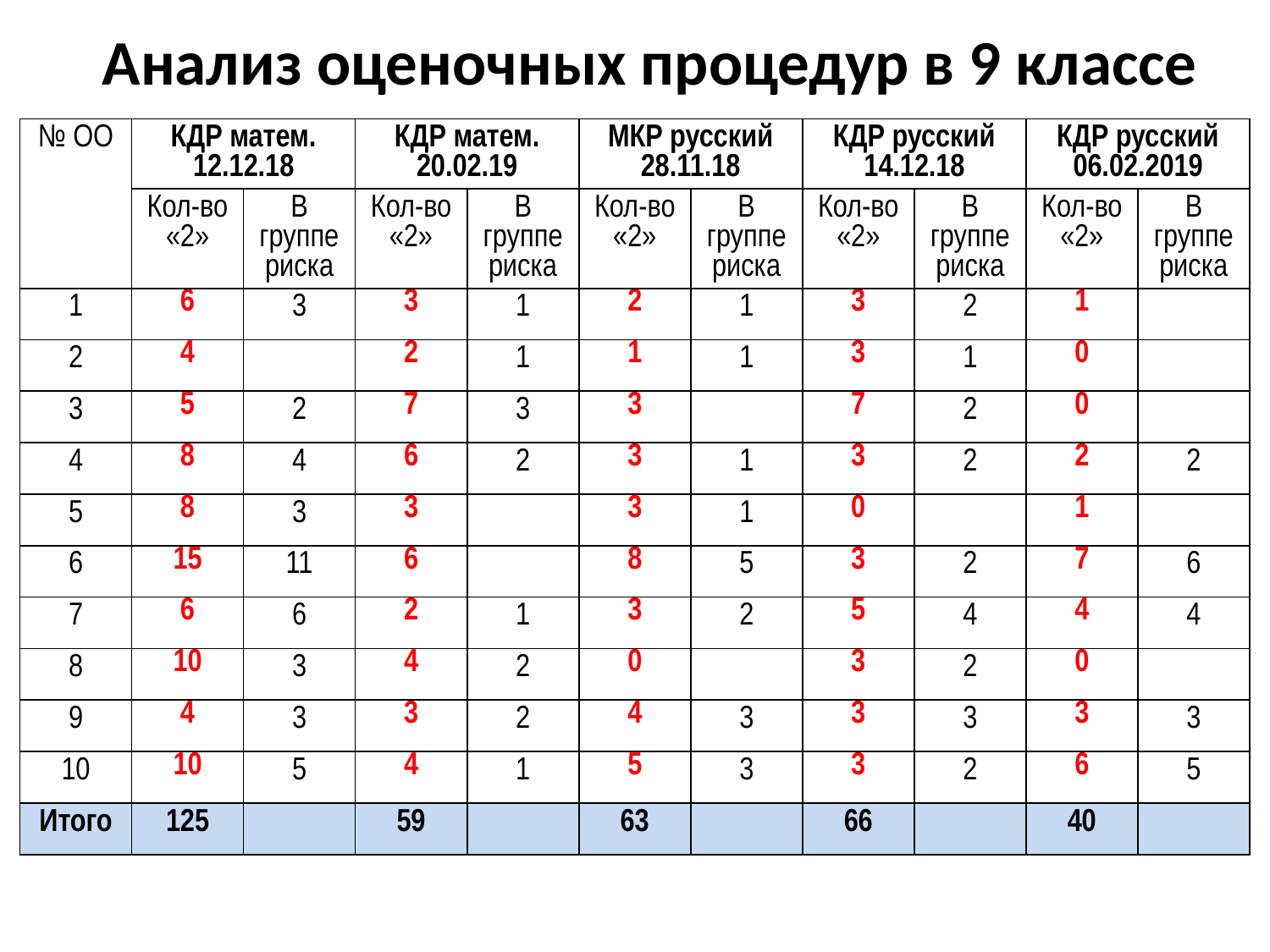

# Анализ оценочных процедур в 9 классе
| № ОО | КДР матем. 12.12.18 |  | КДР матем. 20.02.19 |  | МКР русский 28.11.18 |  | КДР русский 14.12.18 |  | КДР русский 06.02.2019 |  |
| --- | --- | --- | --- | --- | --- | --- | --- | --- | --- | --- |
|  | Кол-во «2» | В группе риска | Кол-во «2» | В группе риска | Кол-во «2» | В группе риска | Кол-во «2» | В группе риска | Кол-во «2» | В группе риска |
| 1 | 6 | 3 | 3 | 1 | 2 | 1 | 3 | 2 | 1 |  |
| 2 | 4 |  | 2 | 1 | 1 | 1 | 3 | 1 | 0 |  |
| 3 | 5 | 2 | 7 | 3 | 3 |  | 7 | 2 | 0 |  |
| 4 | 8 | 4 | 6 | 2 | 3 | 1 | 3 | 2 | 2 | 2 |
| 5 | 8 | 3 | 3 |  | 3 | 1 | 0 |  | 1 |  |
| 6 | 15 | 11 | 6 |  | 8 | 5 | 3 | 2 | 7 | 6 |
| 7 | 6 | 6 | 2 | 1 | 3 | 2 | 5 | 4 | 4 | 4 |
| 8 | 10 | 3 | 4 | 2 | 0 |  | 3 | 2 | 0 |  |
| 9 | 4 | 3 | 3 | 2 | 4 | 3 | 3 | 3 | 3 | 3 |
| 10 | 10 | 5 | 4 | 1 | 5 | 3 | 3 | 2 | 6 | 5 |
| Итого | 125 |  | 59 |  | 63 |  | 66 |  | 40 |  |